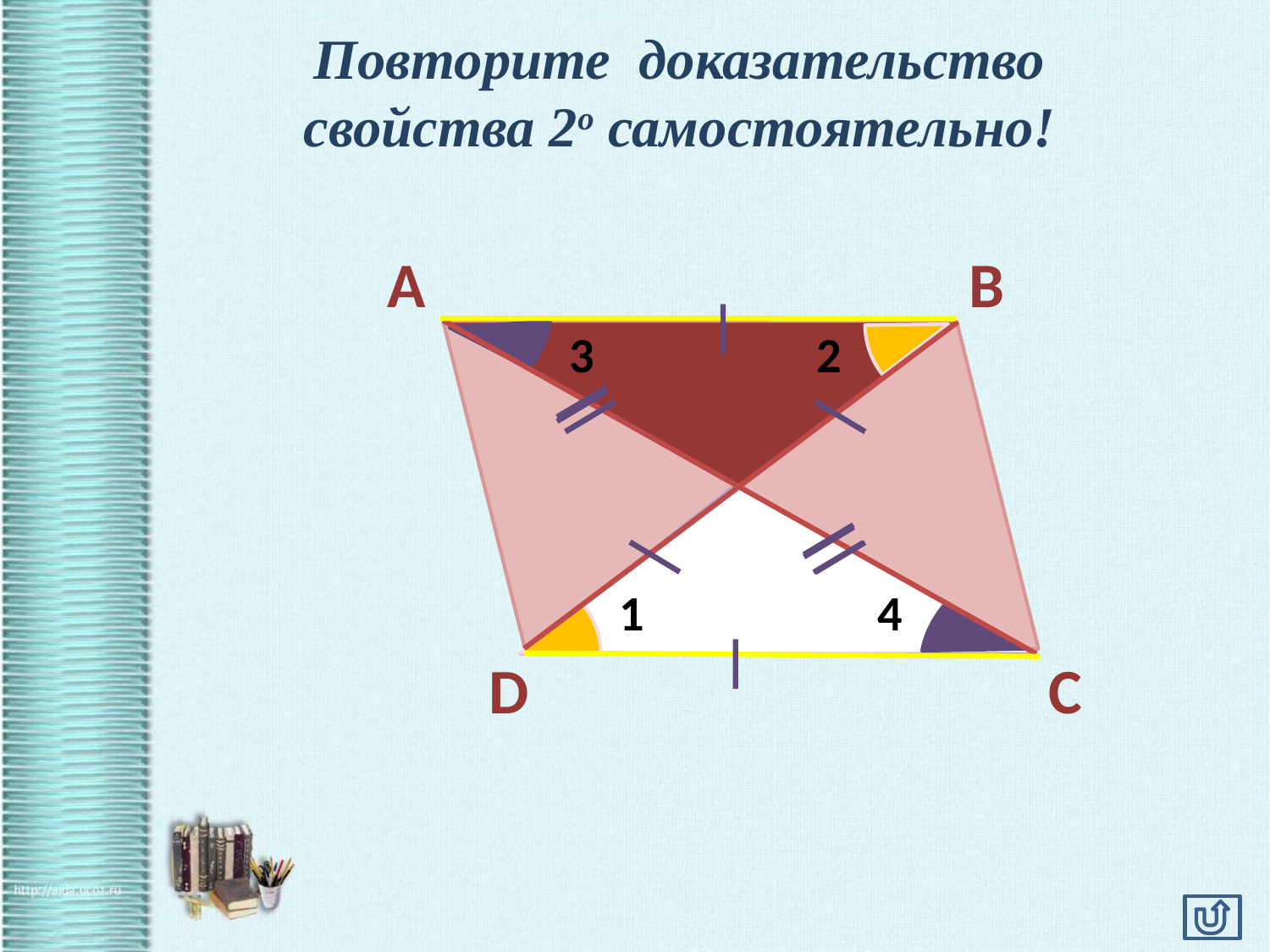

# Повторите  доказательство свойства 2о самостоятельно!
А
В

3
2

O

1
4
D
С